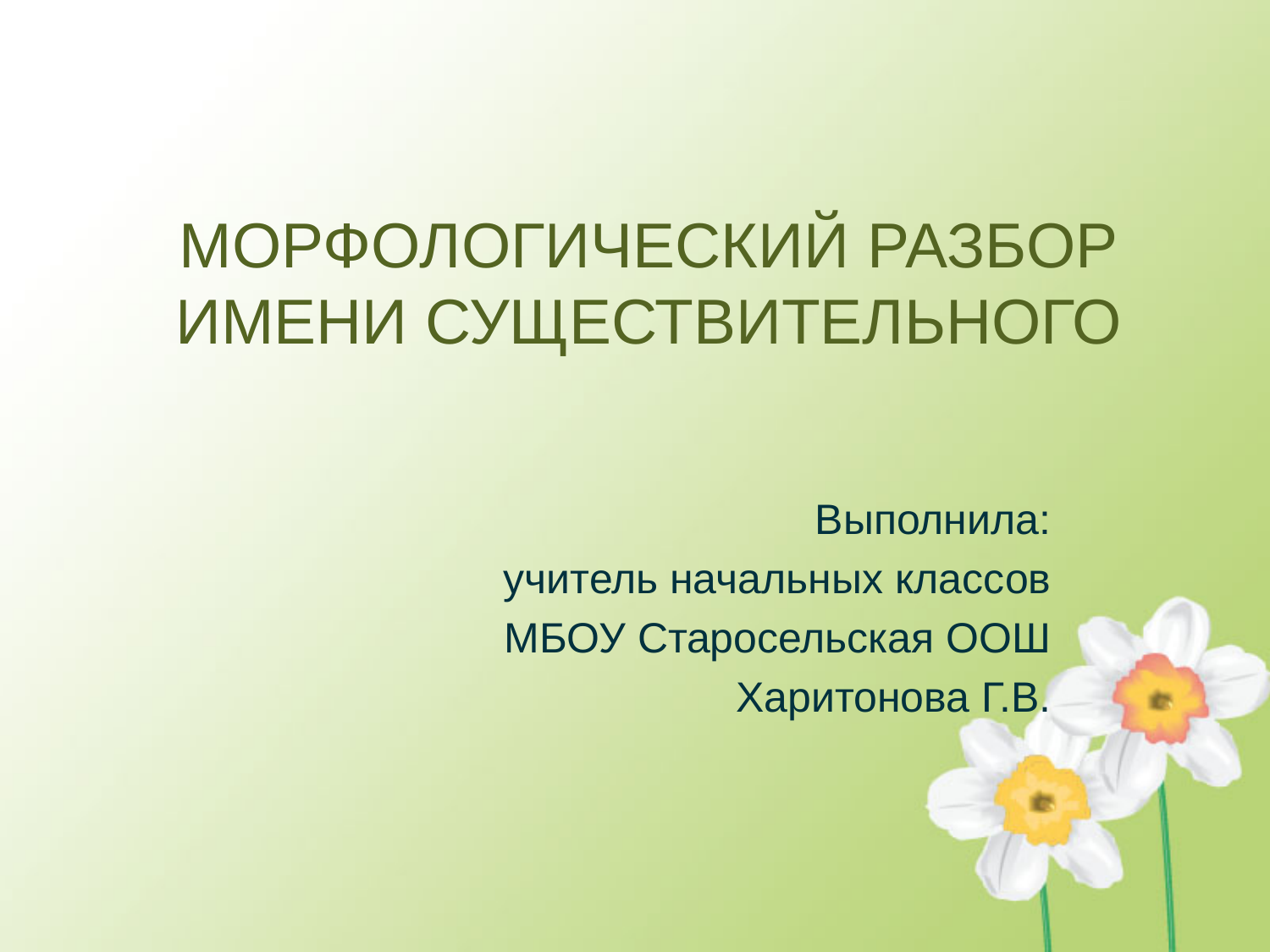

# МОРФОЛОГИЧЕСКИЙ РАЗБОР ИМЕНИ СУЩЕСТВИТЕЛЬНОГО
Выполнила:
учитель начальных классов
МБОУ Старосельская ООШ
Харитонова Г.В.